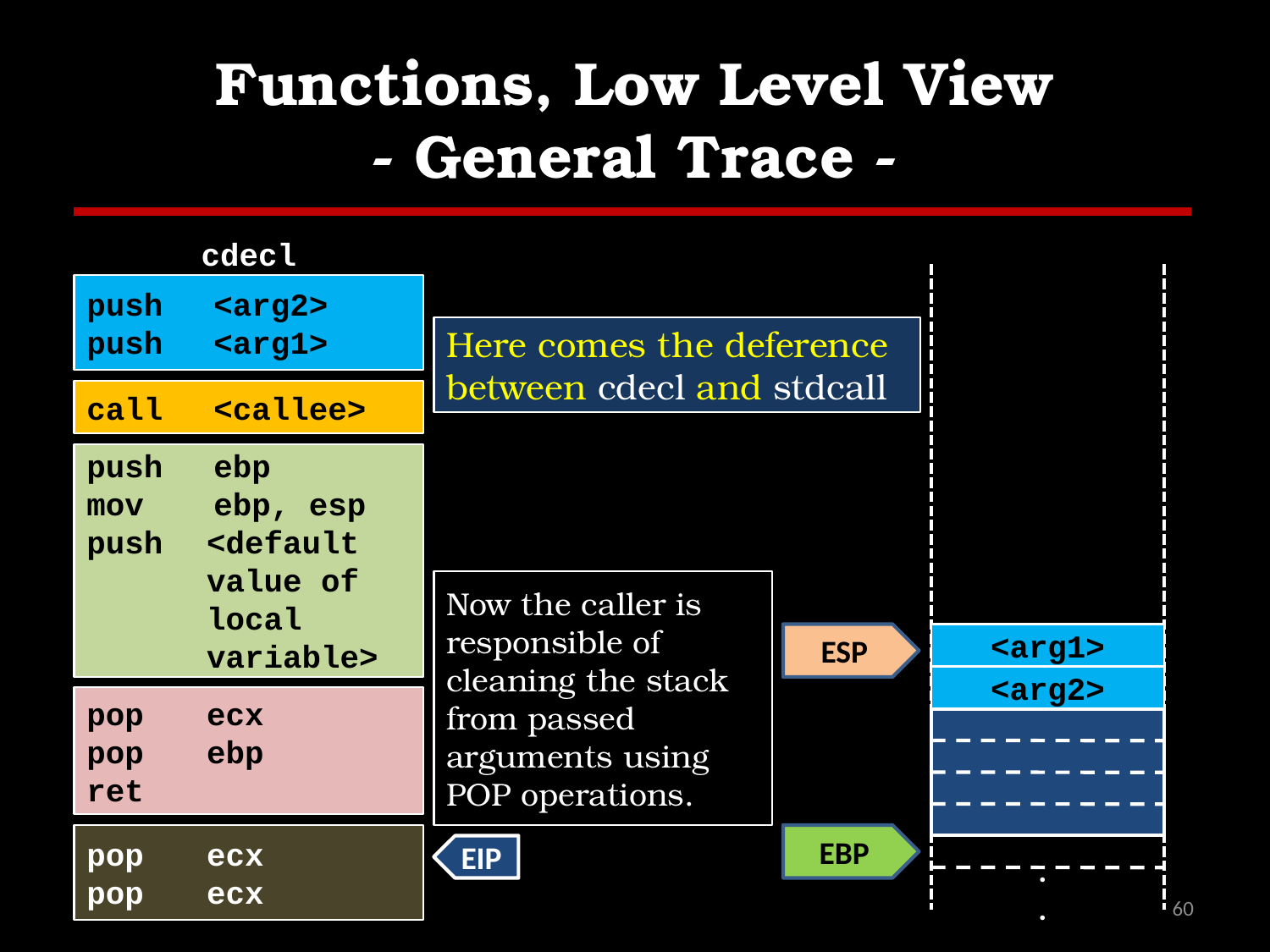

# Functions, Low Level View - General Trace -
cdecl
push	<arg2>
push	<arg1>
call	<callee>
push	ebp
mov	ebp, esp
push	<default value of local variable>
pop	ecx
pop	ebp
ret
pop	ecx
pop	ecx
Here comes the deference between cdecl and stdcall
Now the caller is responsible of cleaning the stack from passed arguments using POP operations.
ESP
<arg1>
<arg2>

EBP
EIP
.
.
60